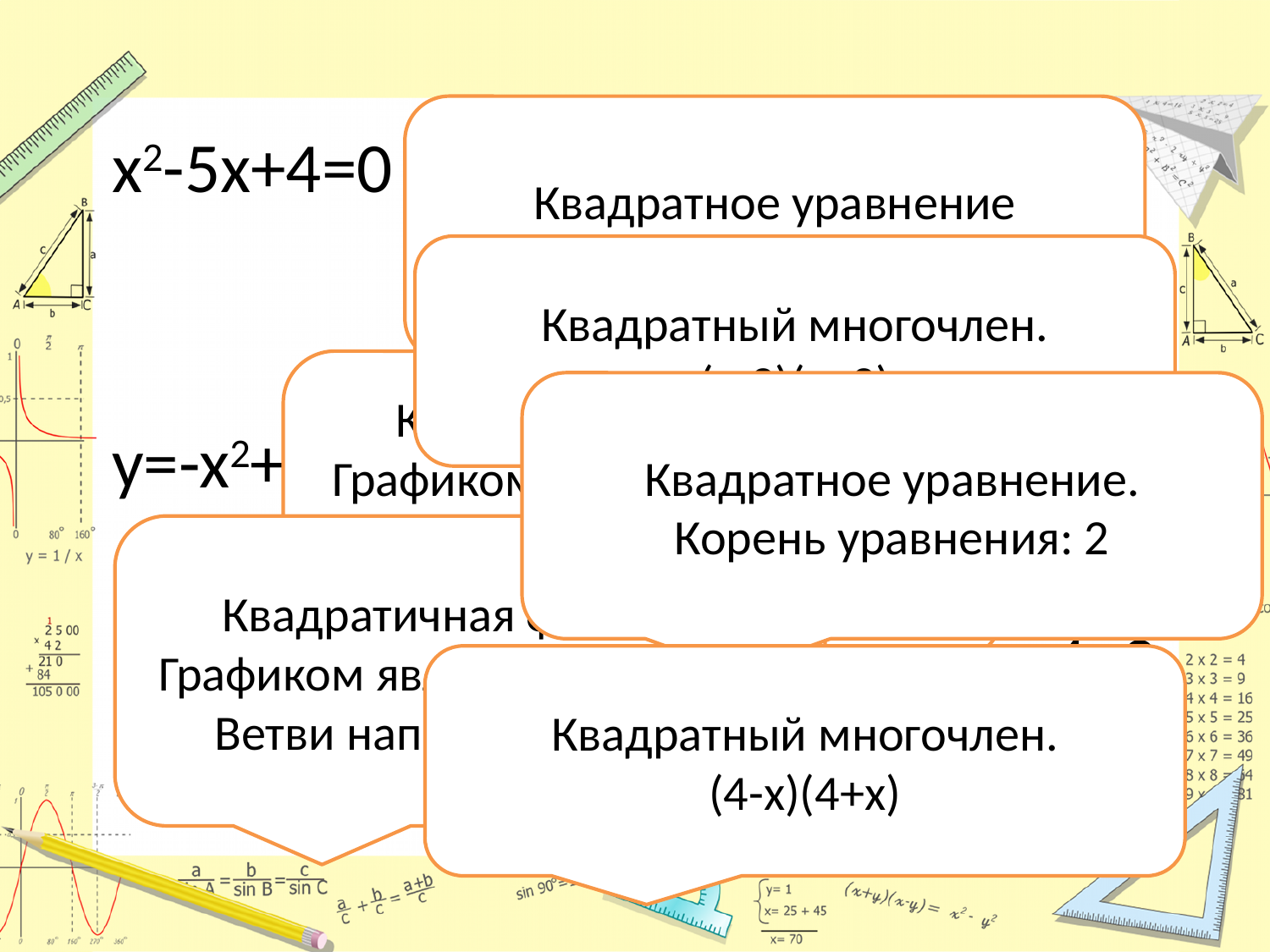

#
Квадратное уравнение
Корни уравнения: 1 и 4
x2-5x+4=0
y=x2+3
x2-6x+5>0
y=-x2+3x-4
x2-4
x2-4x+4=0
16-x2

Квадратный многочлен.
(х-2)(х+2)
Квадратичная функция.
Графиком является парабола.
Ветви направлены вверх.
(0;3) – точка минимума
Квадратное уравнение.
Корень уравнения: 2
Квадратичная функция.
Графиком является парабола.
Ветви направлены вниз.
Квадратный многочлен.
(4-х)(4+х)